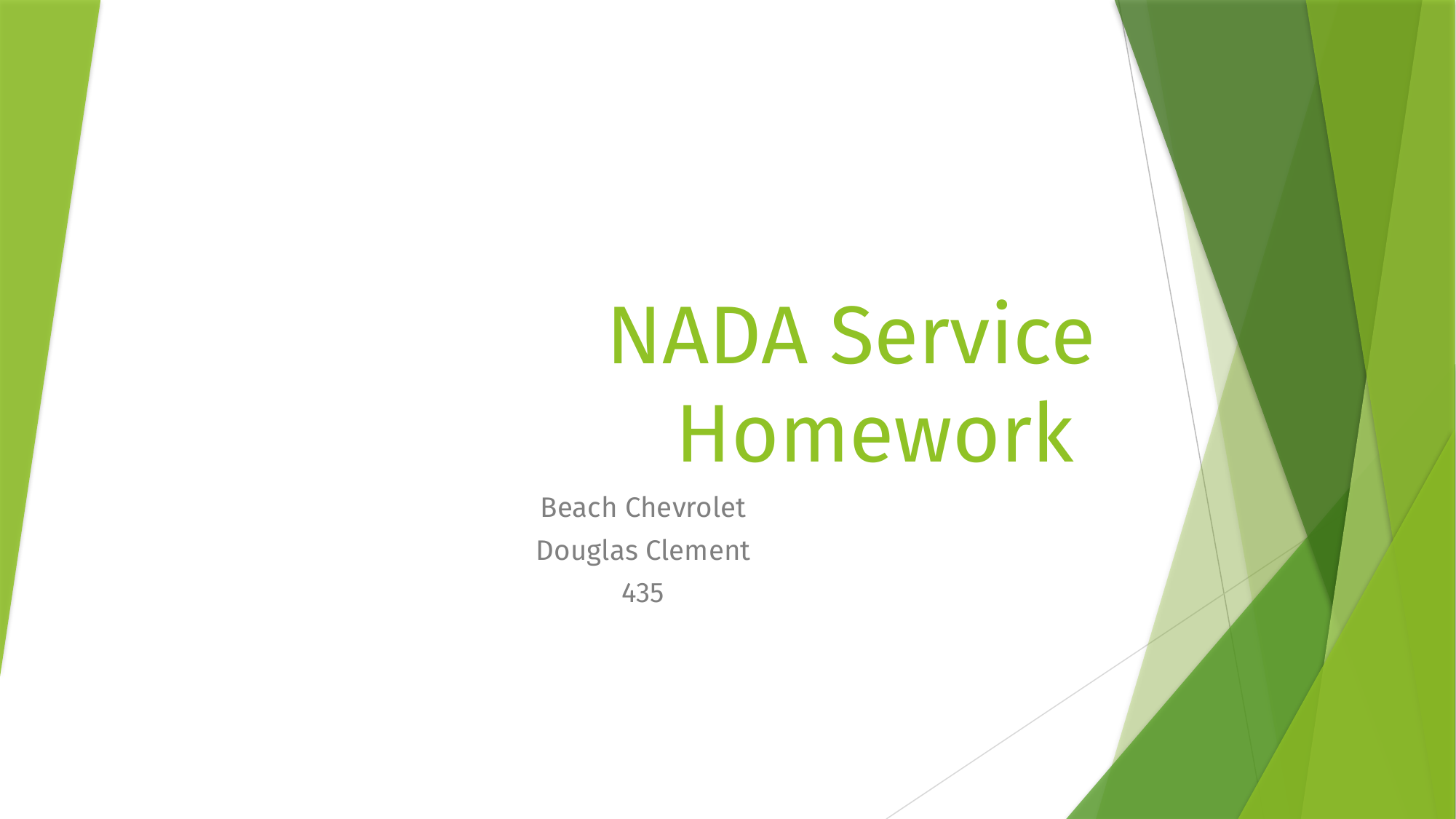

# NADA Service Homework
Beach Chevrolet
Douglas Clement
435